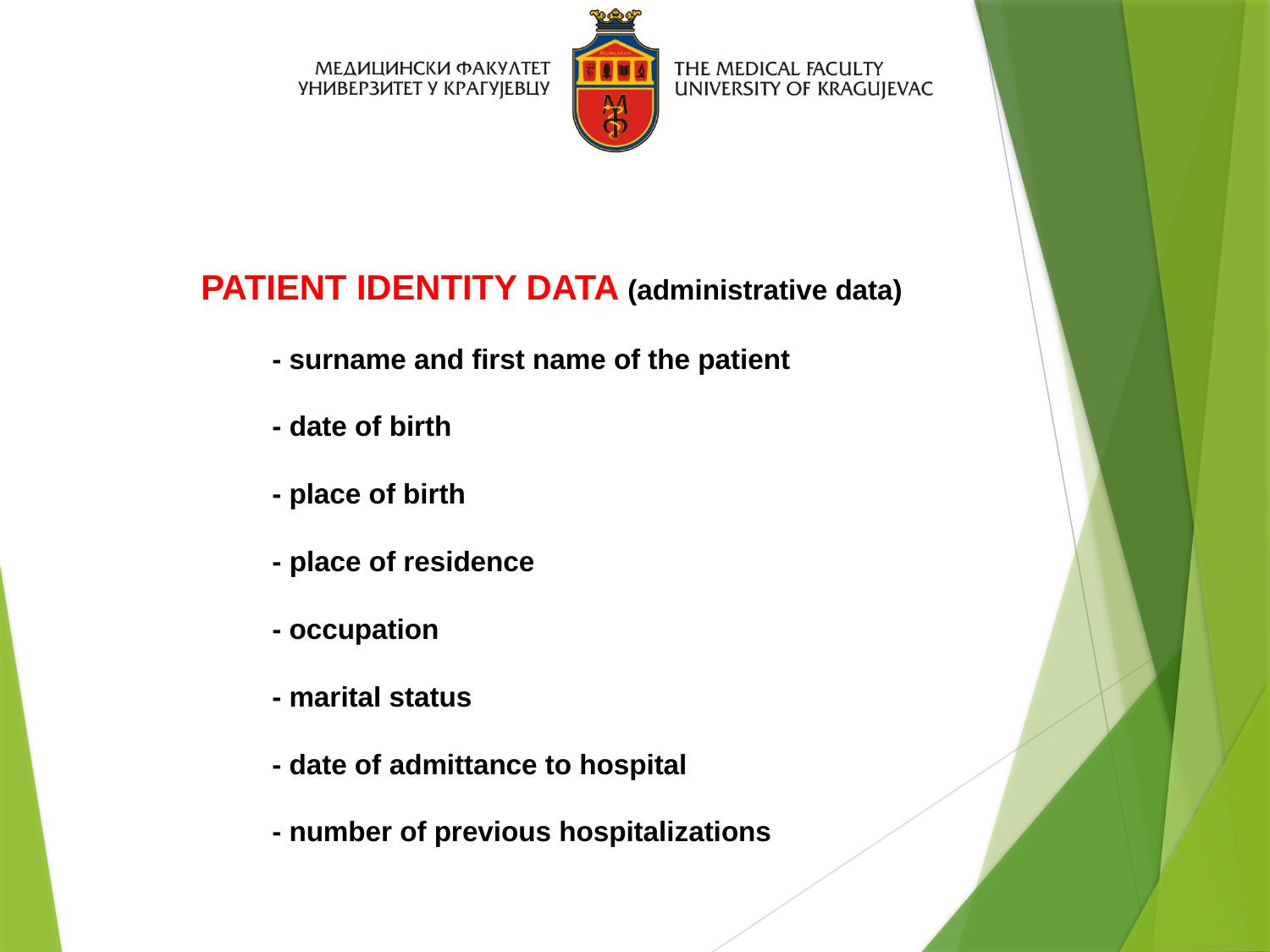

PATIENT IDENTITY DATA (administrative data)

 - surname and first name of the patient

 - date of birth

 - place of birth

 - place of residence

 - occupation

 - marital status

 - date of admittance to hospital

 - number of previous hospitalizations